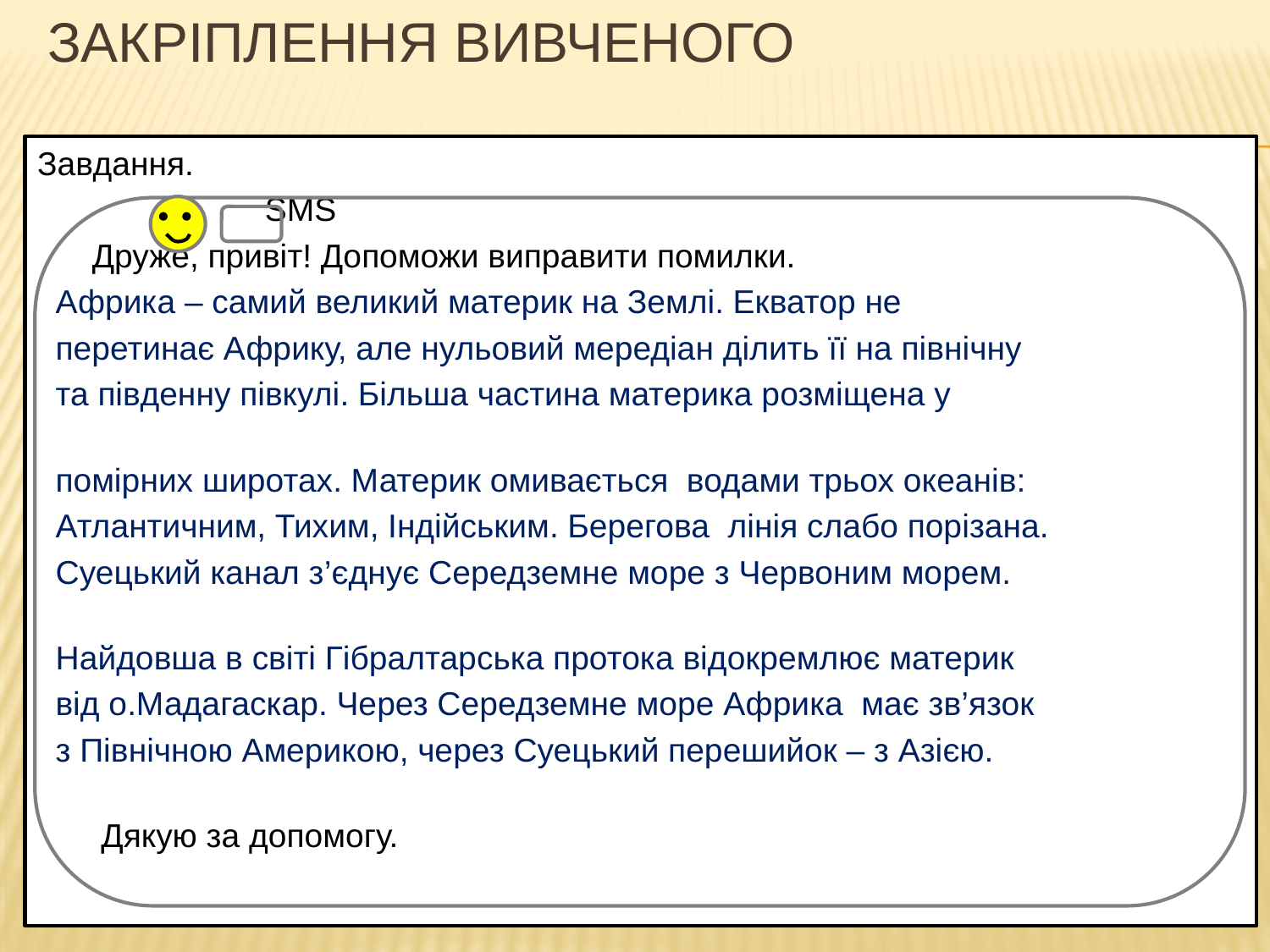

# ЗАКРІПЛЕННЯ ВИВЧЕНОГО
Завдання.
                         SMS
      Друже, привіт! Допоможи виправити помилки.
  Африка – самий великий материк на Землі. Екватор не
  перетинає Африку, але нульовий мередіан ділить її на північну
  та південну півкулі. Більша частина материка розміщена у
  помірних широтах. Материк омивається  водами трьох океанів:
  Атлантичним, Тихим, Індійським. Берегова  лінія слабо порізана.
  Суецький канал з’єднує Середземне море з Червоним морем.
  Найдовша в світі Гібралтарська протока відокремлює материк
  від о.Мадагаскар. Через Середземне море Африка  має зв’язок
  з Північною Америкою, через Суецький перешийок – з Азією.
       Дякую за допомогу.

\